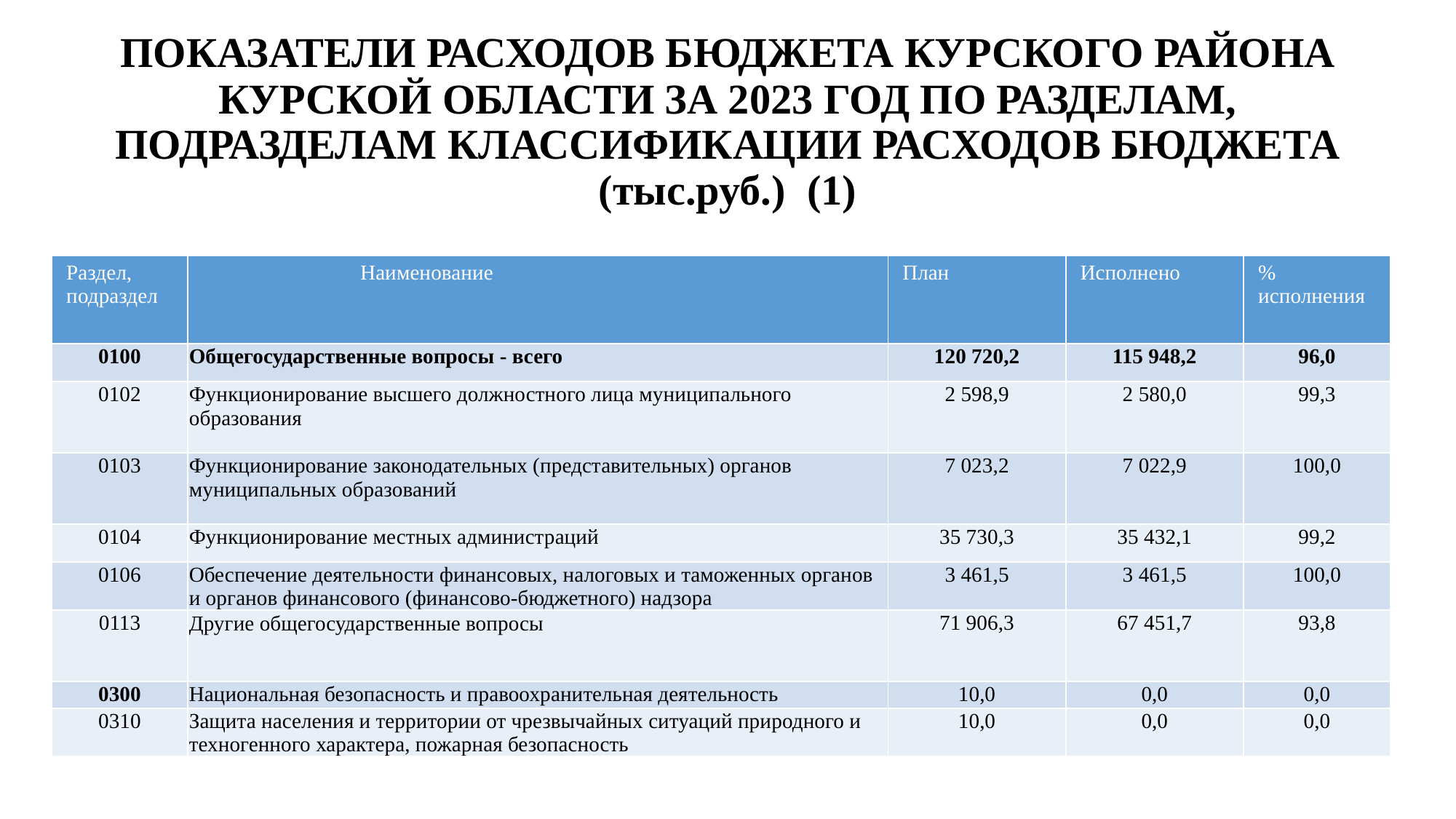

# ПОКАЗАТЕЛИ РАСХОДОВ БЮДЖЕТА КУРСКОГО РАЙОНА КУРСКОЙ ОБЛАСТИ ЗА 2023 ГОД ПО РАЗДЕЛАМ, ПОДРАЗДЕЛАМ КЛАССИФИКАЦИИ РАСХОДОВ БЮДЖЕТА (тыс.руб.)  (1)
| Раздел, подраздел | Наименование | План | Исполнено | % исполнения |
| --- | --- | --- | --- | --- |
| 0100 | Общегосударственные вопросы - всего | 120 720,2 | 115 948,2 | 96,0 |
| 0102 | Функционирование высшего должностного лица муниципального образования | 2 598,9 | 2 580,0 | 99,3 |
| 0103 | Функционирование законодательных (представительных) органов муниципальных образований | 7 023,2 | 7 022,9 | 100,0 |
| 0104 | Функционирование местных администраций | 35 730,3 | 35 432,1 | 99,2 |
| 0106 | Обеспечение деятельности финансовых, налоговых и таможенных органов и органов финансового (финансово-бюджетного) надзора | 3 461,5 | 3 461,5 | 100,0 |
| 0113 | Другие общегосударственные вопросы | 71 906,3 | 67 451,7 | 93,8 |
| 0300 | Национальная безопасность и правоохранительная деятельность | 10,0 | 0,0 | 0,0 |
| 0310 | Защита населения и территории от чрезвычайных ситуаций природного и техногенного характера, пожарная безопасность | 10,0 | 0,0 | 0,0 |